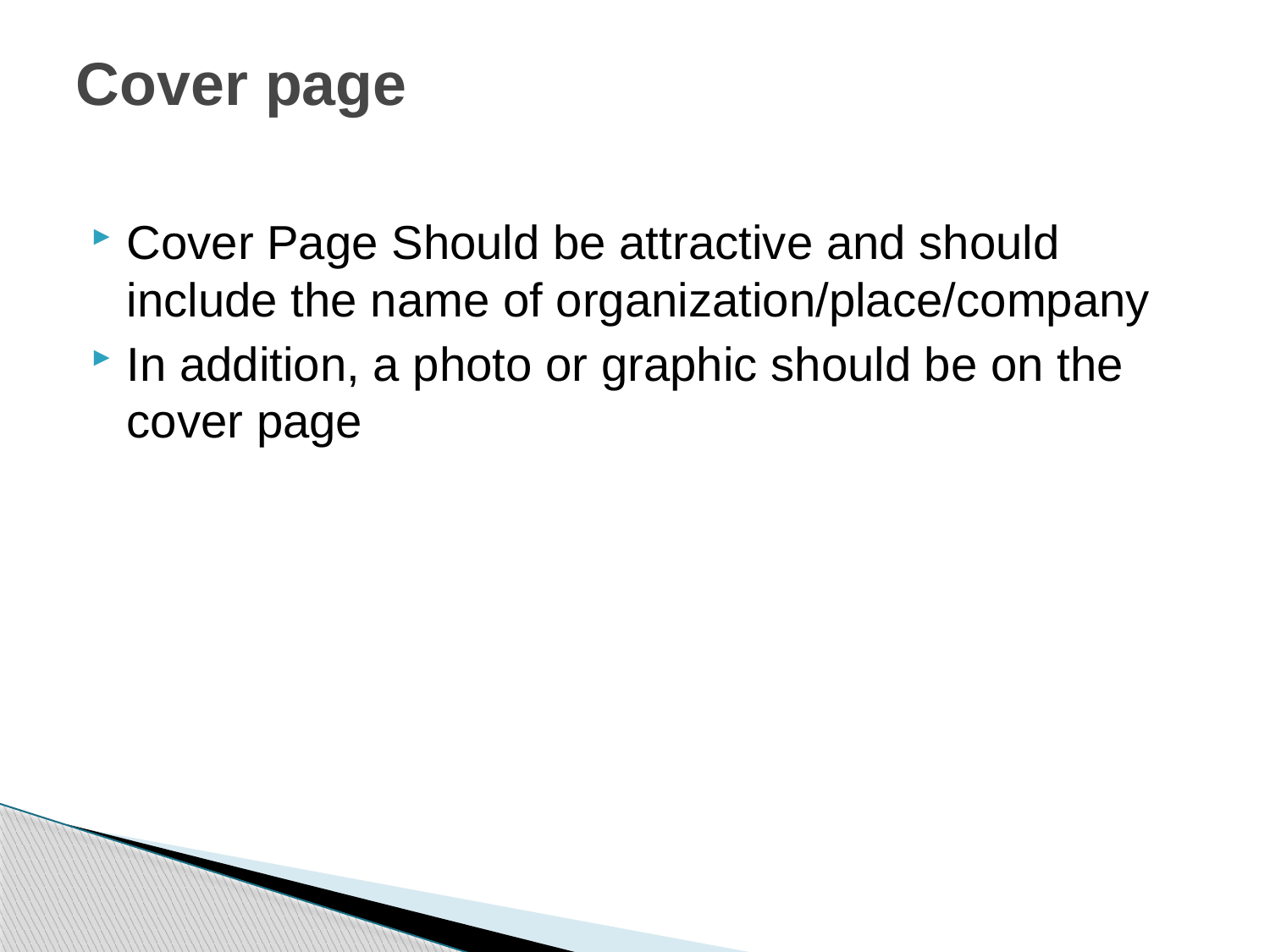

# Cover page
Cover Page Should be attractive and should include the name of organization/place/company
In addition, a photo or graphic should be on the cover page